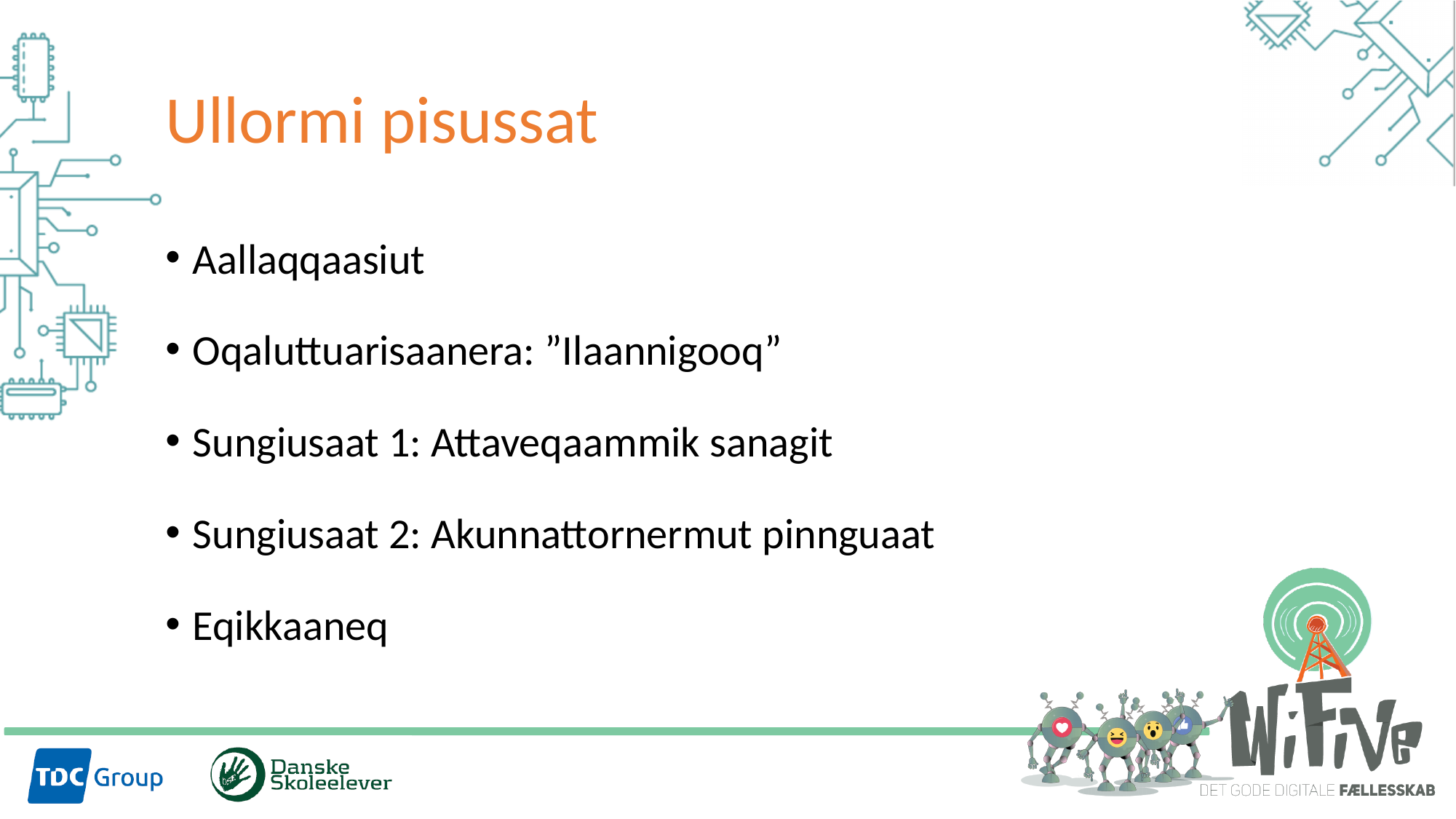

# Ullormi pisussat
Aallaqqaasiut
Oqaluttuarisaanera: ”Ilaannigooq”
Sungiusaat 1: Attaveqaammik sanagit
Sungiusaat 2: Akunnattornermut pinnguaat
Eqikkaaneq